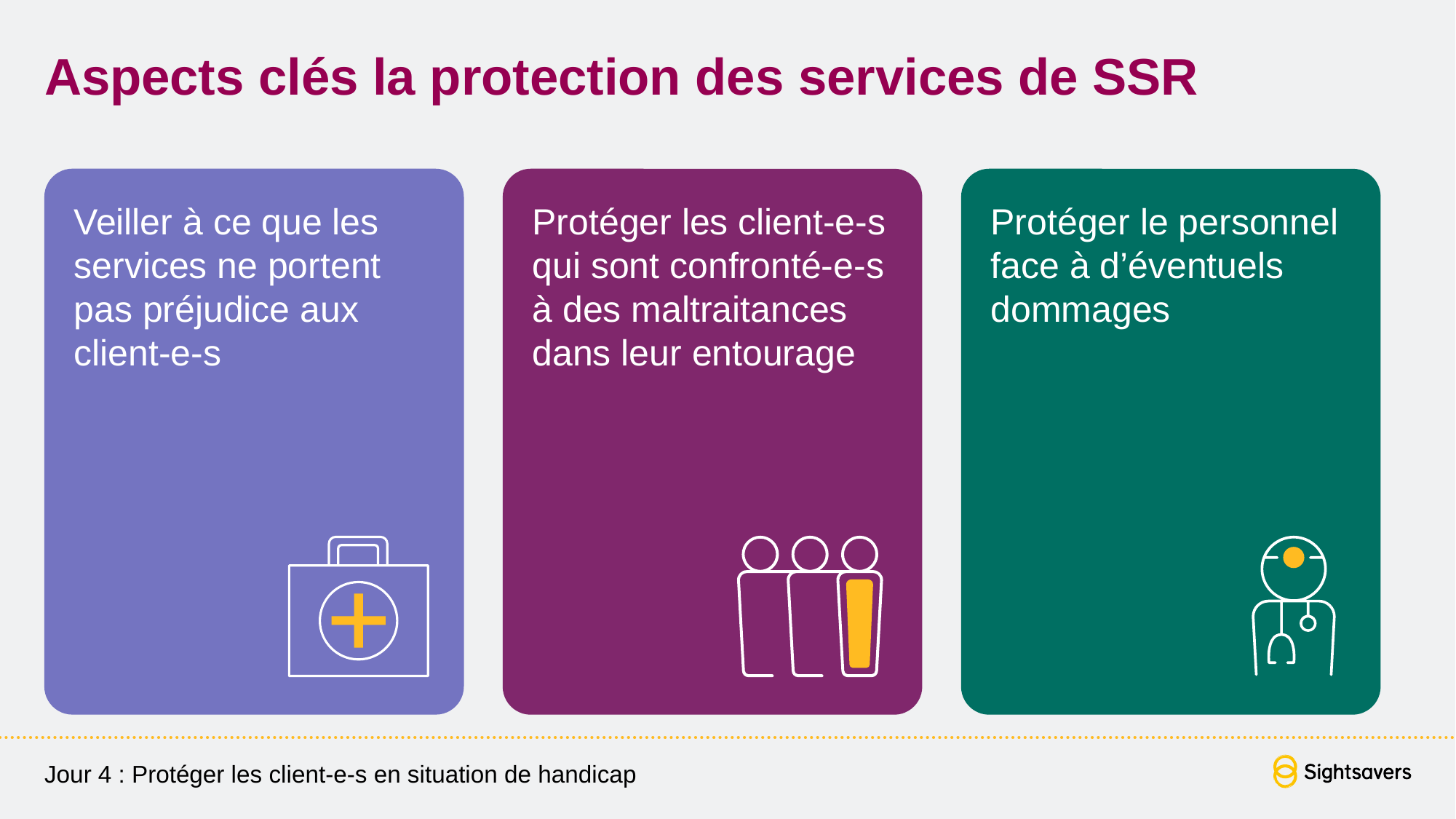

# Aspects clés la protection des services de SSR
Protéger le personnel face à d’éventuels dommages
Veiller à ce que les services ne portent pas préjudice aux client-e-s
Protéger les client-e-s qui sont confronté-e-s à des maltraitances dans leur entourage

Jour 4 : Protéger les client-e-s en situation de handicap